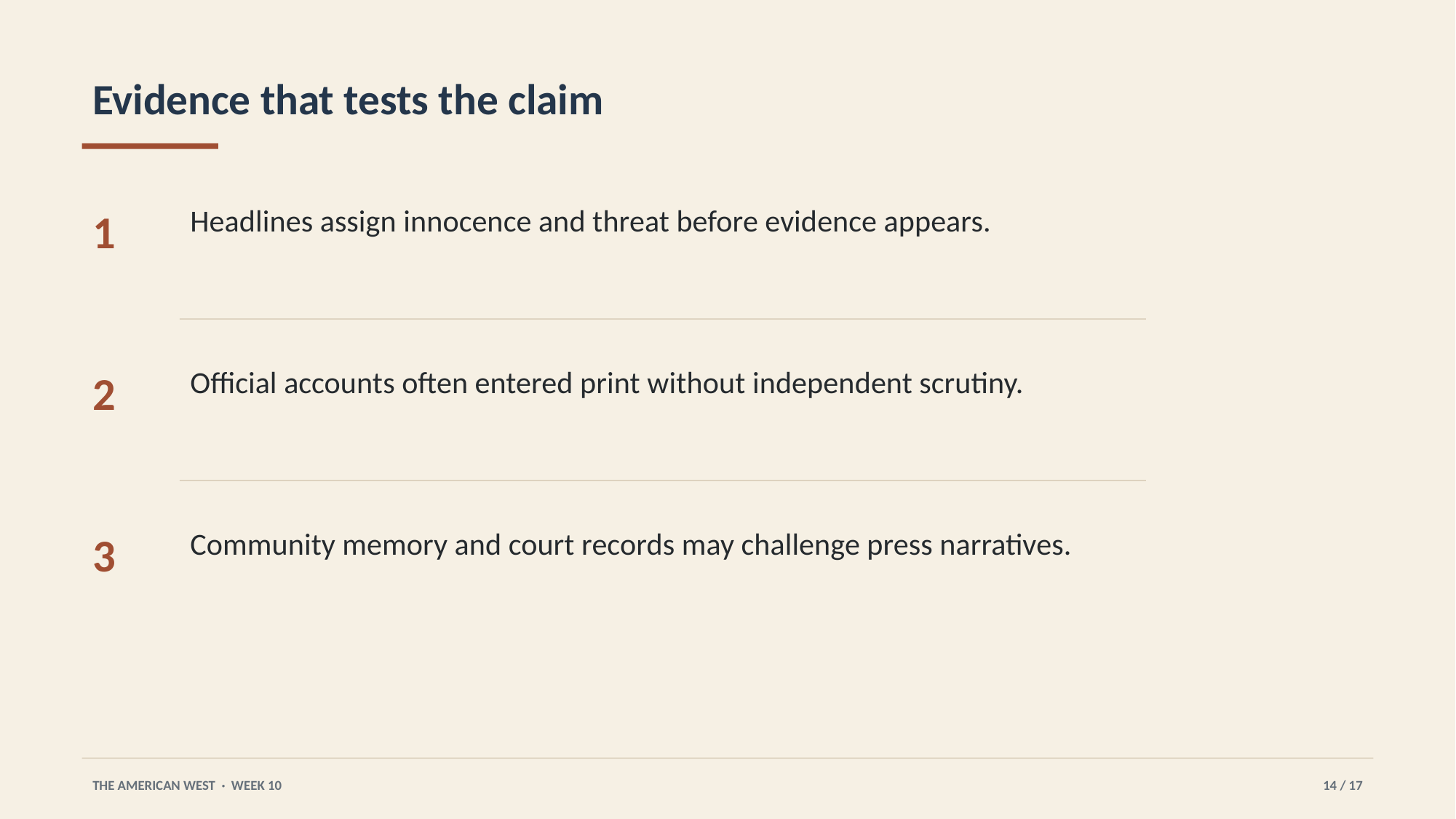

Evidence that tests the claim

Headlines assign innocence and threat before evidence appears.
1

Official accounts often entered print without independent scrutiny.
2

Community memory and court records may challenge press narratives.
3

THE AMERICAN WEST  ·  WEEK 10
14 / 17